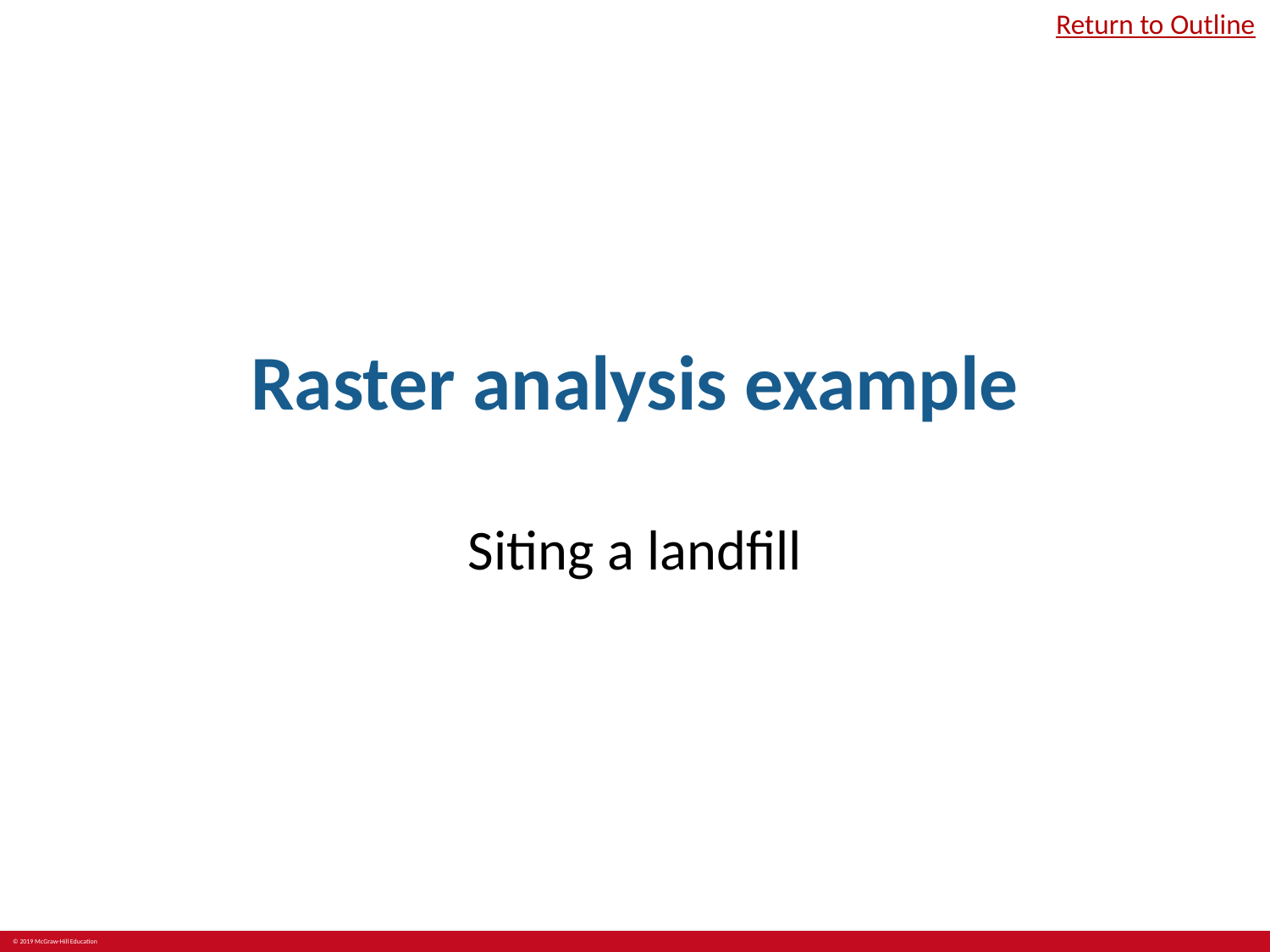

Return to Outline
# Raster analysis example
Siting a landfill